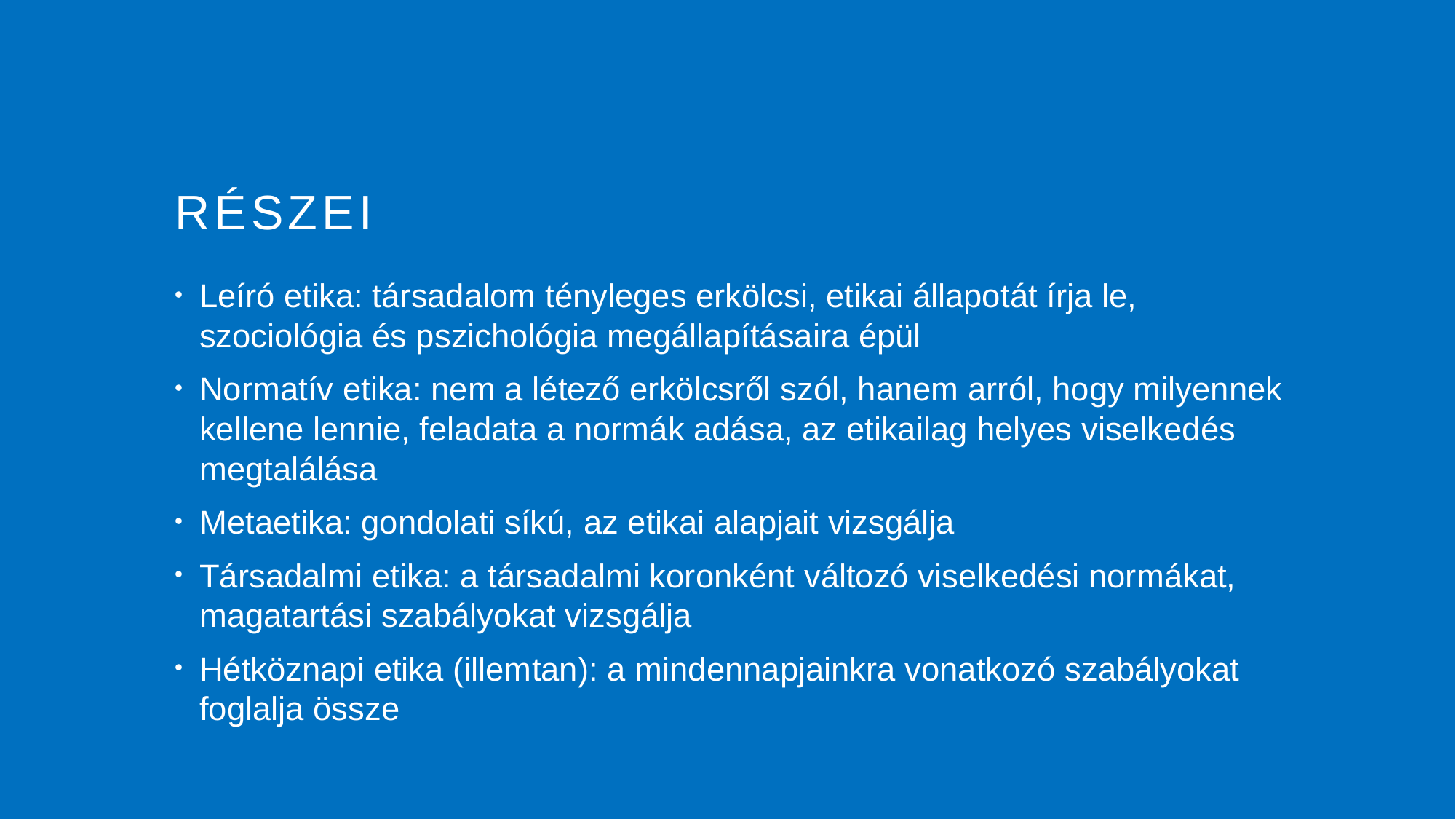

# részei
Leíró etika: társadalom tényleges erkölcsi, etikai állapotát írja le, szociológia és pszichológia megállapításaira épül
Normatív etika: nem a létező erkölcsről szól, hanem arról, hogy milyennek kellene lennie, feladata a normák adása, az etikailag helyes viselkedés megtalálása
Metaetika: gondolati síkú, az etikai alapjait vizsgálja
Társadalmi etika: a társadalmi koronként változó viselkedési normákat, magatartási szabályokat vizsgálja
Hétköznapi etika (illemtan): a mindennapjainkra vonatkozó szabályokat foglalja össze